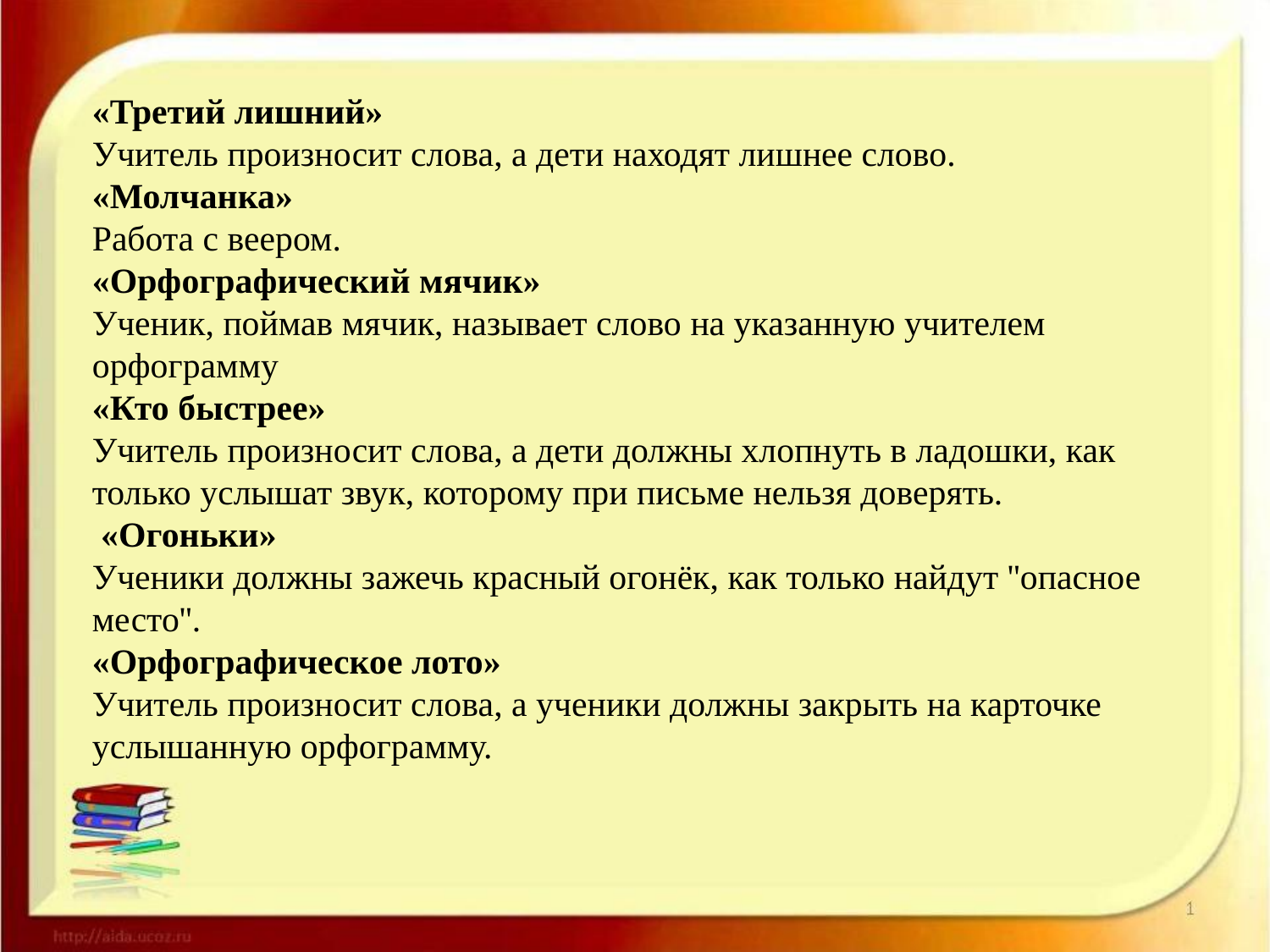

«Третий лишний»
Учитель произносит слова, а дети находят лишнее слово.
«Молчанка»
Работа с веером.
«Орфографический мячик»
Ученик, поймав мячик, называет слово на указанную учителем орфограмму
«Кто быстрее»
Учитель произносит слова, а дети должны хлопнуть в ладошки, как только услышат звук, которому при письме нельзя доверять.
 «Огоньки»
Ученики должны зажечь красный огонёк, как только найдут ''опасное место''.
«Орфографическое лото»
Учитель произносит слова, а ученики должны закрыть на карточке услышанную орфограмму.